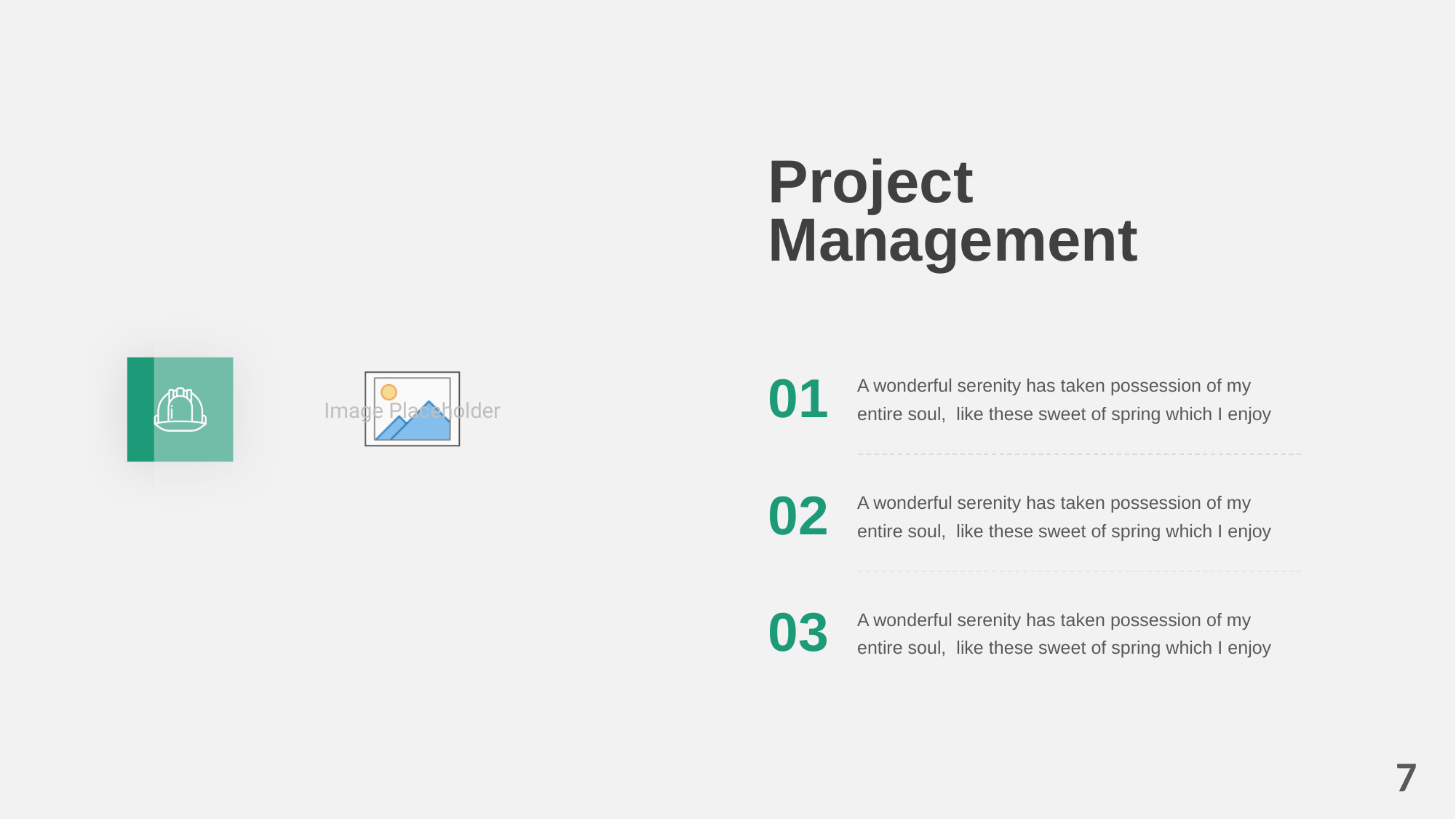

Project
Management

01
A wonderful serenity has taken possession of my entire soul,  like these sweet of spring which I enjoy
02
A wonderful serenity has taken possession of my entire soul,  like these sweet of spring which I enjoy
03
A wonderful serenity has taken possession of my entire soul,  like these sweet of spring which I enjoy